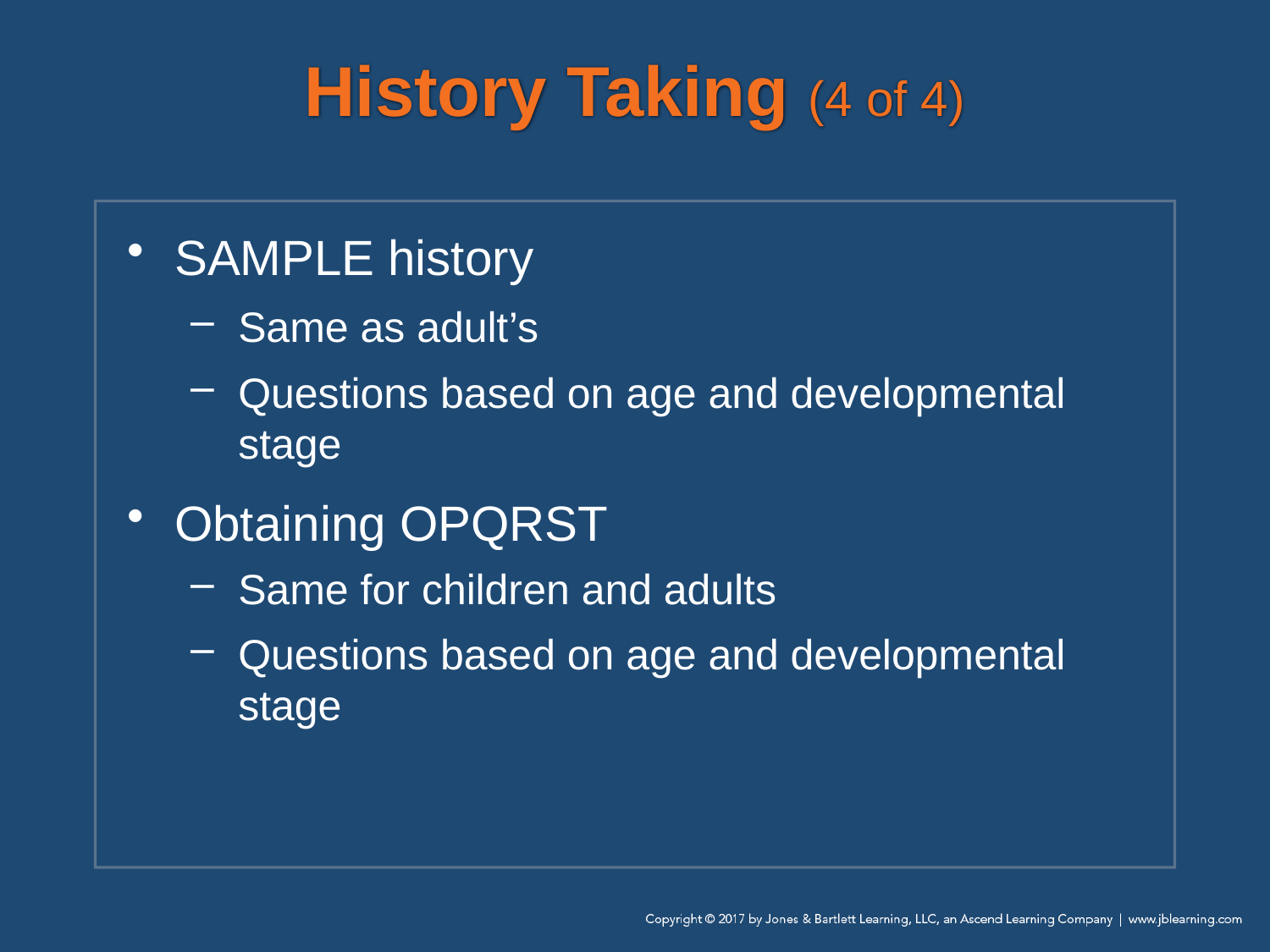

# History Taking (4 of 4)
SAMPLE history
Same as adult’s
Questions based on age and developmental stage
Obtaining OPQRST
Same for children and adults
Questions based on age and developmental stage